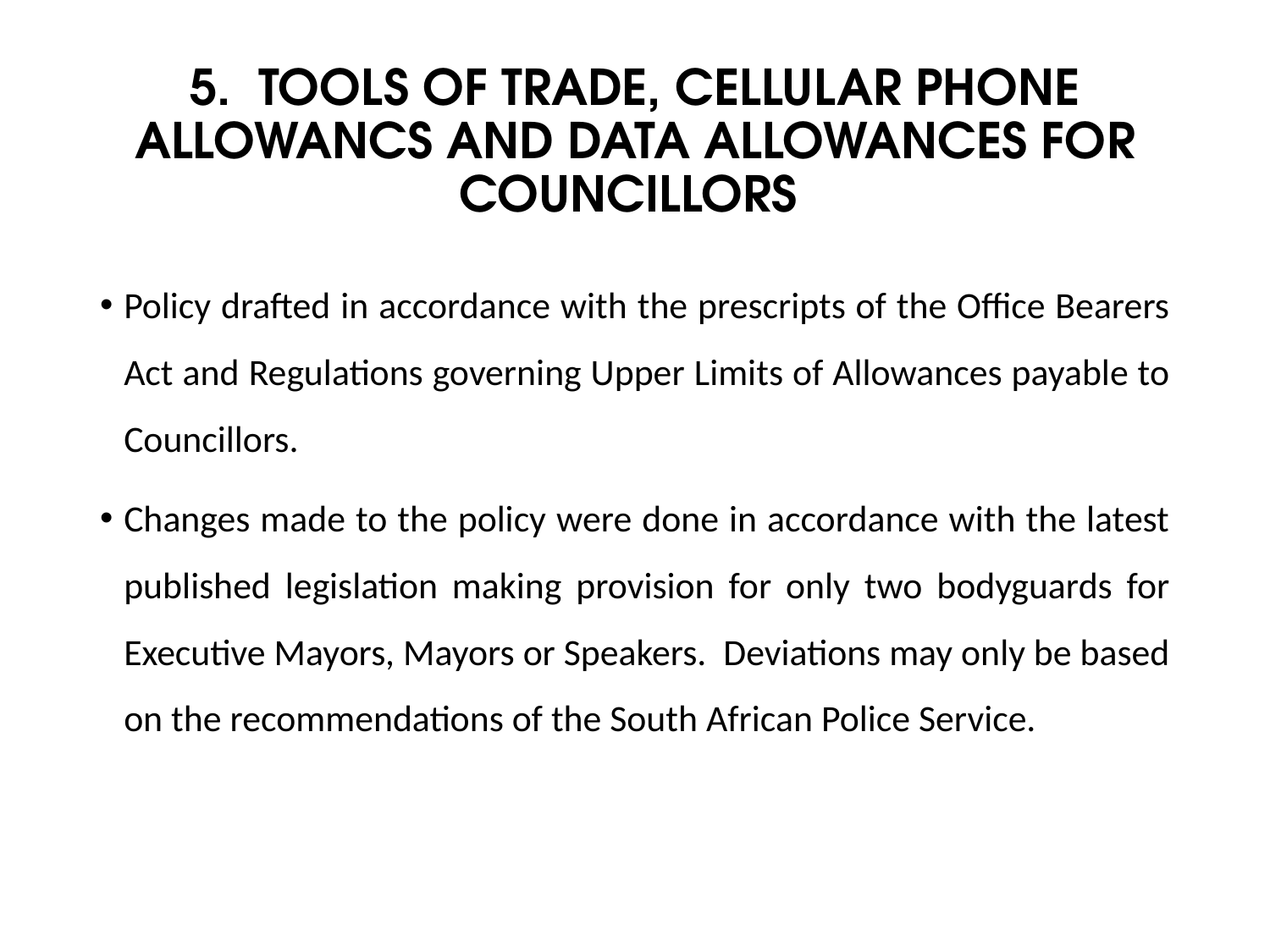

# 5.  TOOLS OF TRADE, CELLULAR PHONE ALLOWANCS AND DATA ALLOWANCES FOR COUNCILLORS
Policy drafted in accordance with the prescripts of the Office Bearers Act and Regulations governing Upper Limits of Allowances payable to Councillors.
Changes made to the policy were done in accordance with the latest published legislation making provision for only two bodyguards for Executive Mayors, Mayors or Speakers.  Deviations may only be based on the recommendations of the South African Police Service.